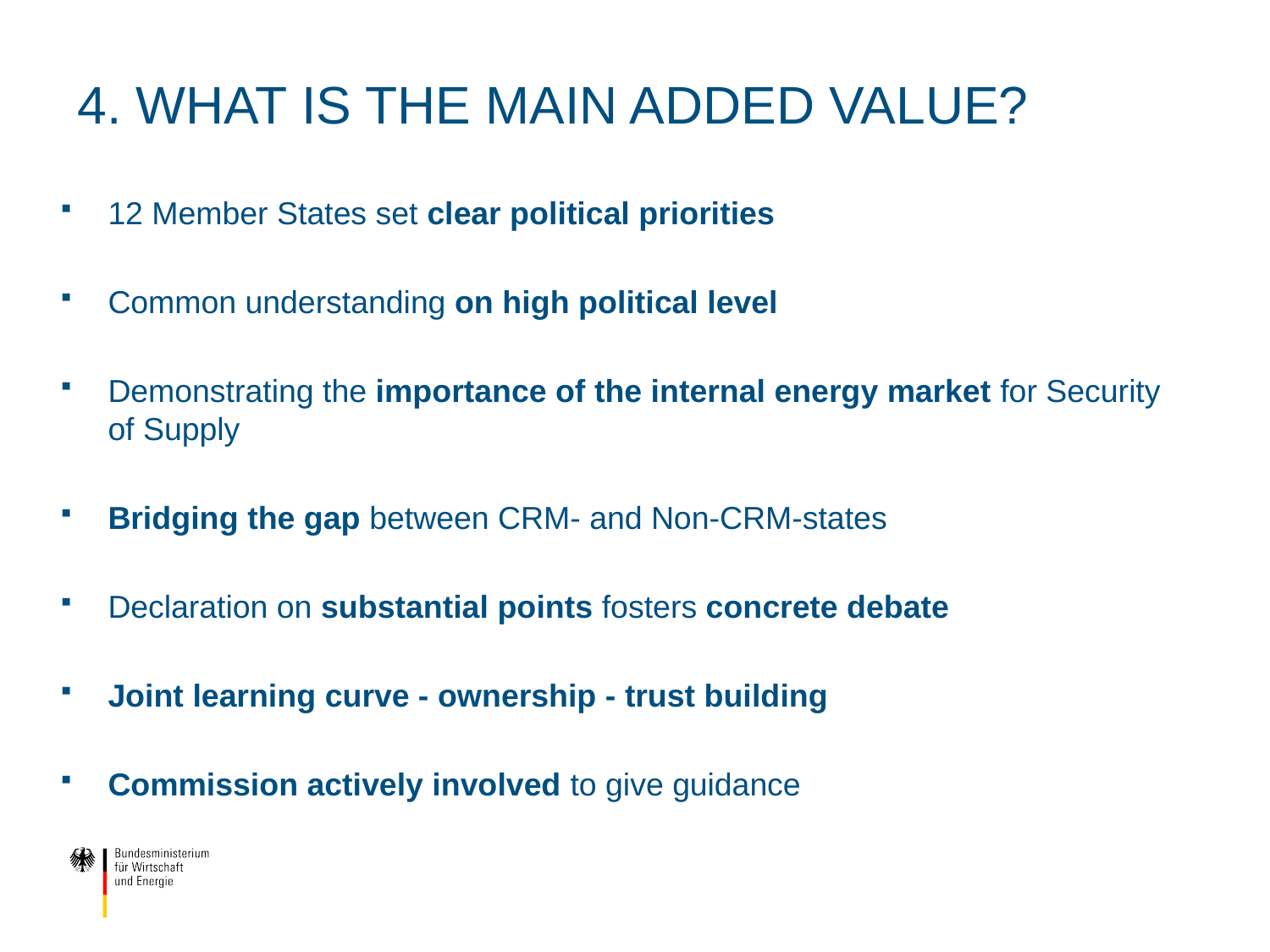

# 4. WHAT IS THE MAIN ADDED VALUE?
12 Member States set clear political priorities

Common understanding on high political level

Demonstrating the importance of the internal energy market for Security of Supply

Bridging the gap between CRM- and Non-CRM-states

Declaration on substantial points fosters concrete debate

Joint learning curve - ownership - trust building

Commission actively involved to give guidance